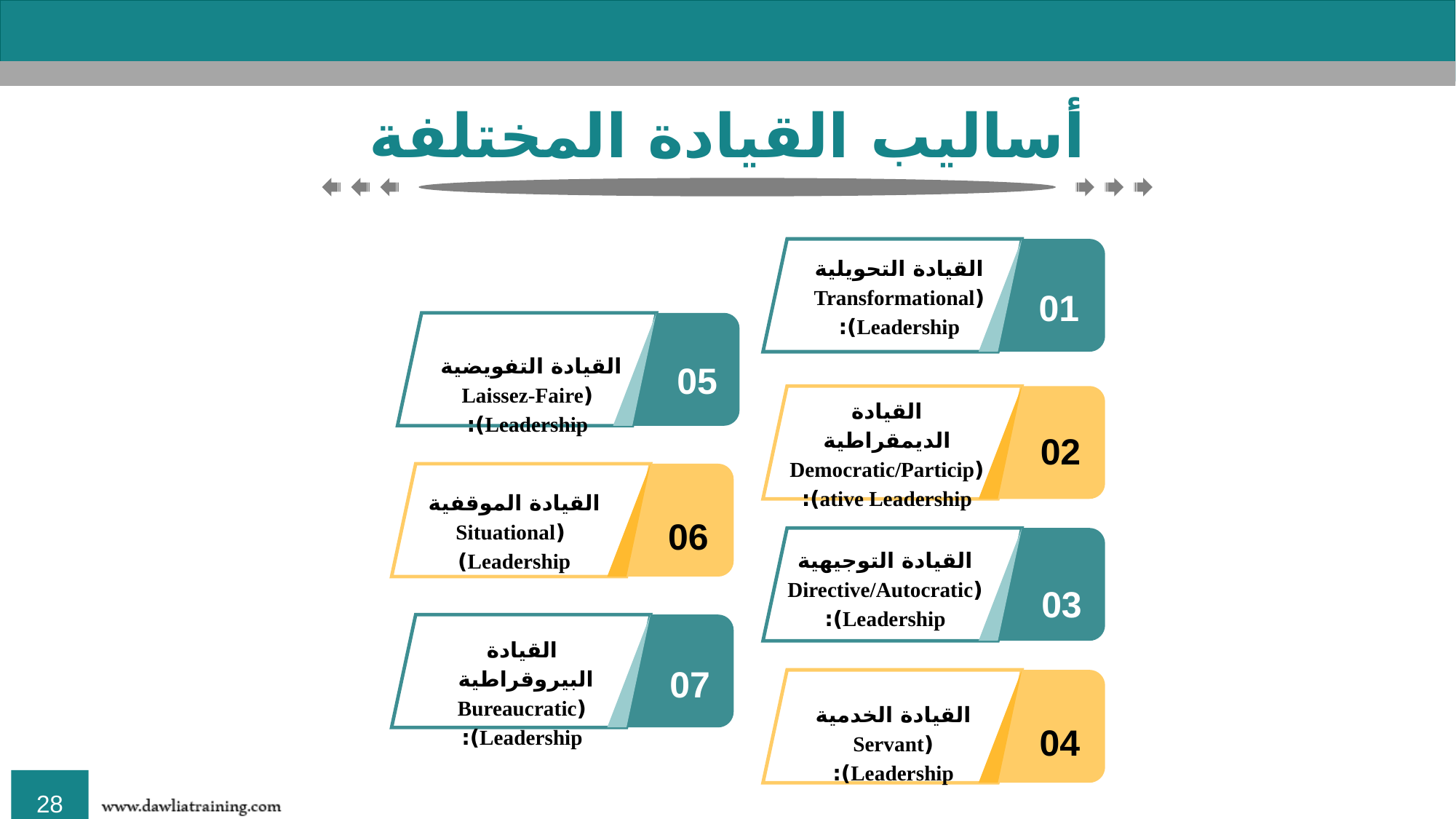

أساليب القيادة المختلفة

القيادة التحويلية (Transformational Leadership):
01

القيادة التفويضية  (Laissez-Faire Leadership):
05

القيادة الديمقراطية (Democratic/Participative Leadership):
02

القيادة الموقفية  (Situational Leadership)
06

القيادة التوجيهية (Directive/Autocratic Leadership):
03

القيادة البيروقراطية  (Bureaucratic Leadership):
07

القيادة الخدمية (Servant Leadership):
04